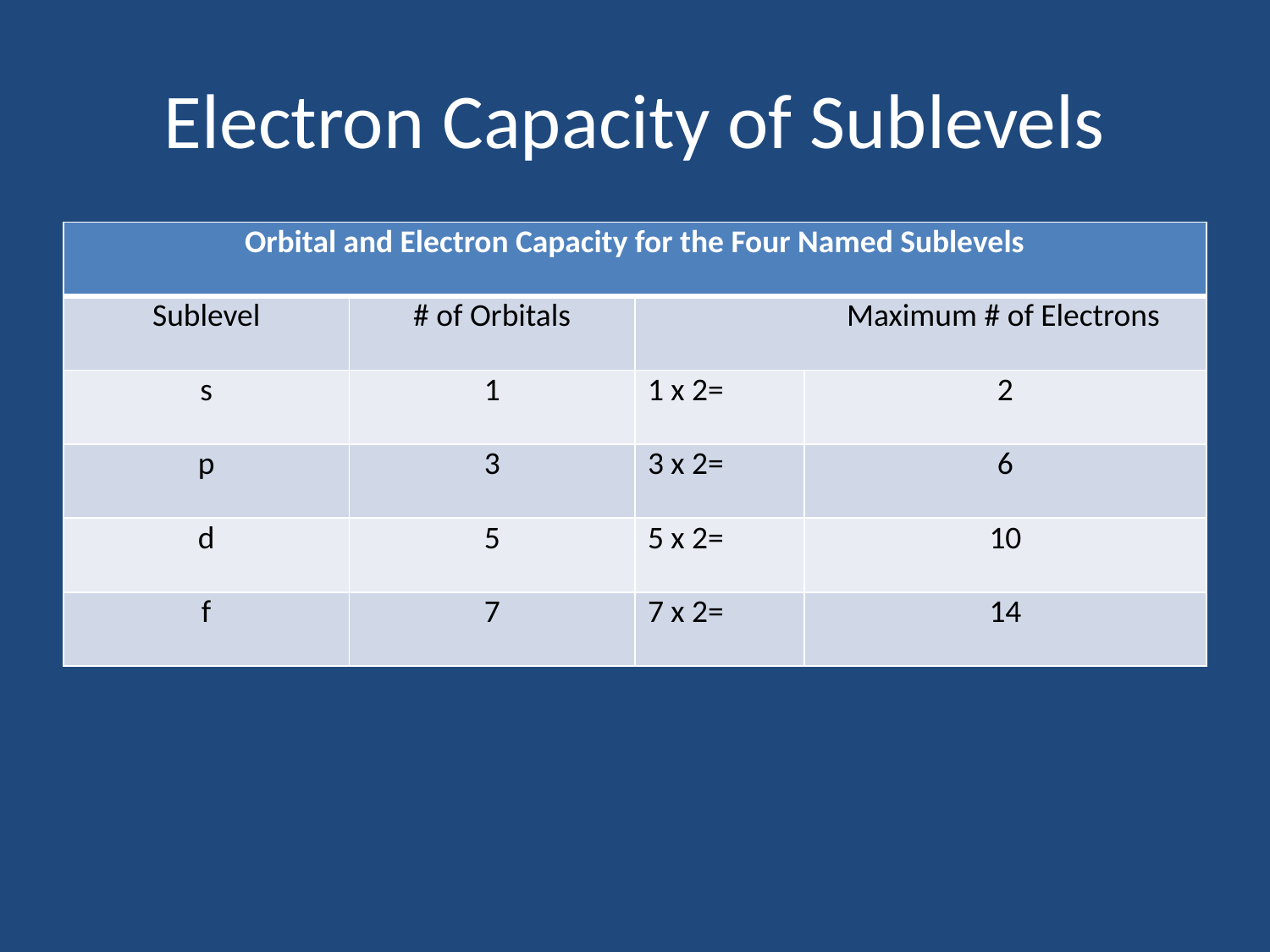

# Electron Capacity of Sublevels
| Orbital and Electron Capacity for the Four Named Sublevels |  |  |  |
| --- | --- | --- | --- |
| Sublevel | # of Orbitals | Maximum # of Electrons |  |
| s | 1 | 1 x 2= | 2 |
| p | 3 | 3 x 2= | 6 |
| d | 5 | 5 x 2= | 10 |
| f | 7 | 7 x 2= | 14 |